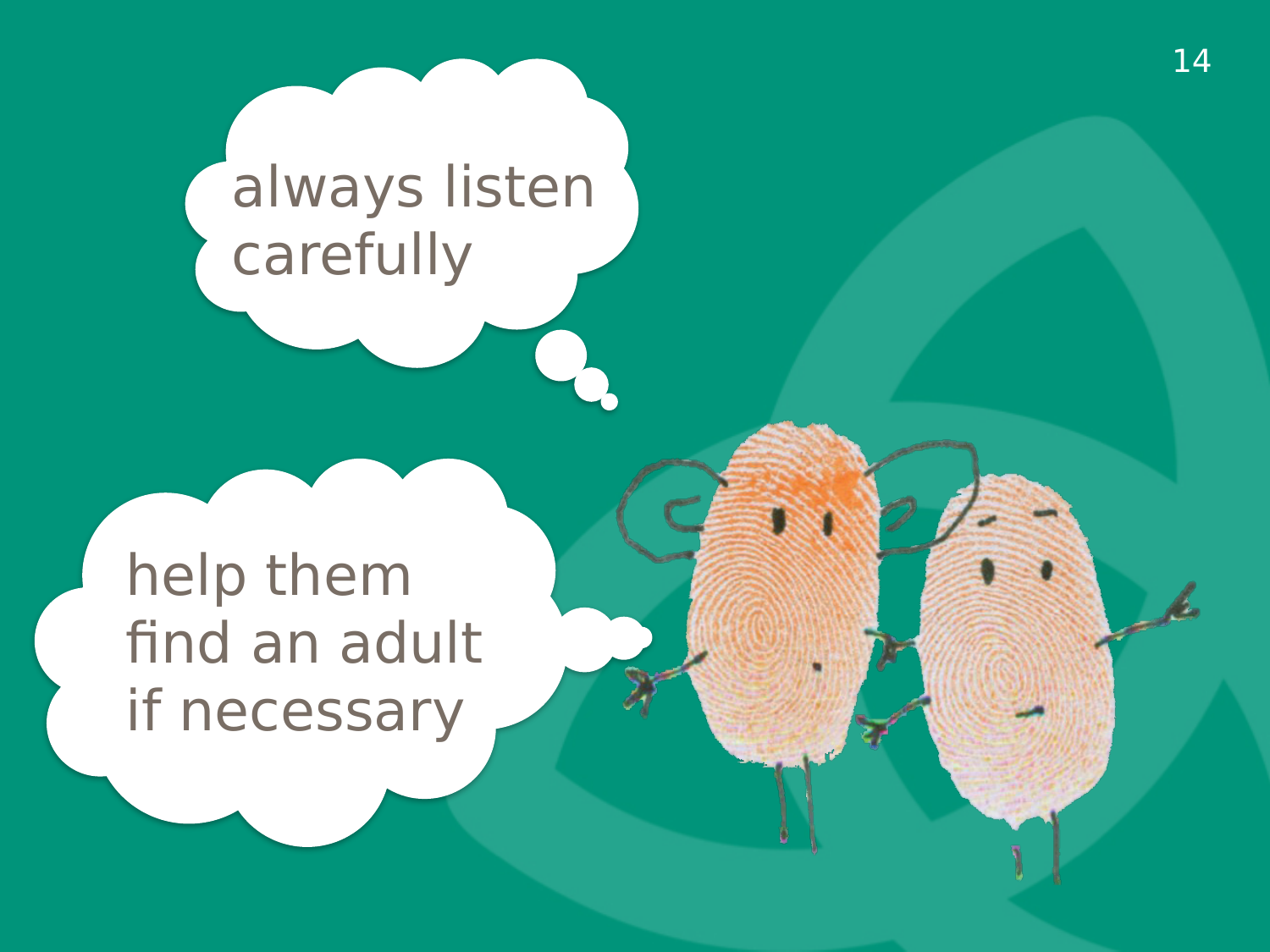

14

always listen carefully

help them find an adult if necessary